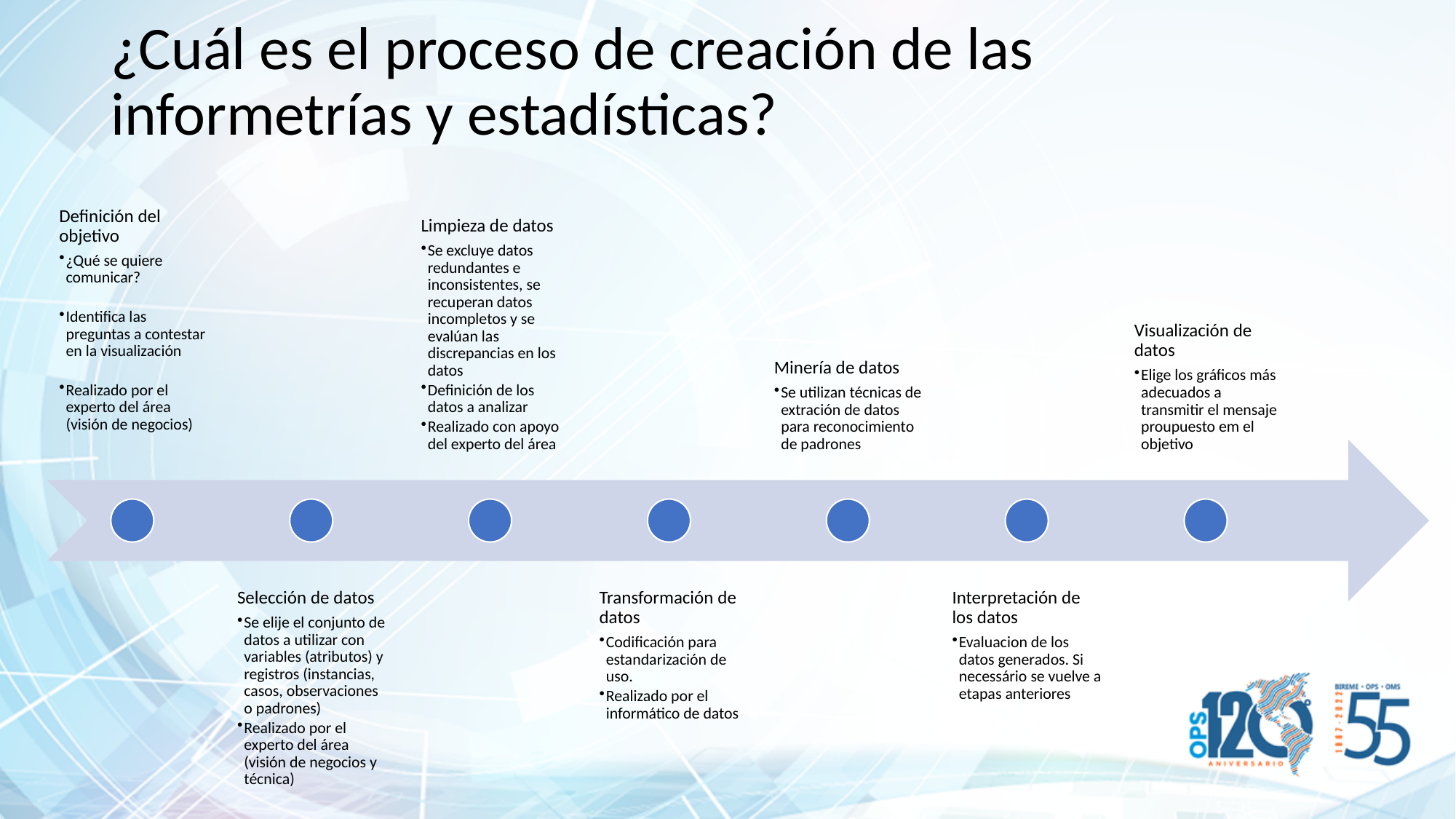

# ¿Cuál es el proceso de creación de las informetrías y estadísticas?
Definición del objetivo
¿Qué se quiere comunicar?

Identifica las preguntas a contestar en la visualización

Realizado por el experto del área (visión de negocios)

Selección de datos
Se elije el conjunto de datos a utilizar con variables (atributos) y registros (instancias, casos, observaciones o padrones)
Realizado por el experto del área (visión de negocios y técnica)
Limpieza de datos
Se excluye datos redundantes e inconsistentes, se recuperan datos incompletos y se evalúan las discrepancias en los datos
Definición de los datos a analizar
Realizado con apoyo del experto del área
Transformación de datos
Codificación para estandarización de uso.
Realizado por el informático de datos
Minería de datos
Se utilizan técnicas de extración de datos para reconocimiento de padrones
Interpretación de los datos
Evaluacion de los datos generados. Si necessário se vuelve a etapas anteriores
Visualización de datos
Elige los gráficos más adecuados a transmitir el mensaje proupuesto em el objetivo